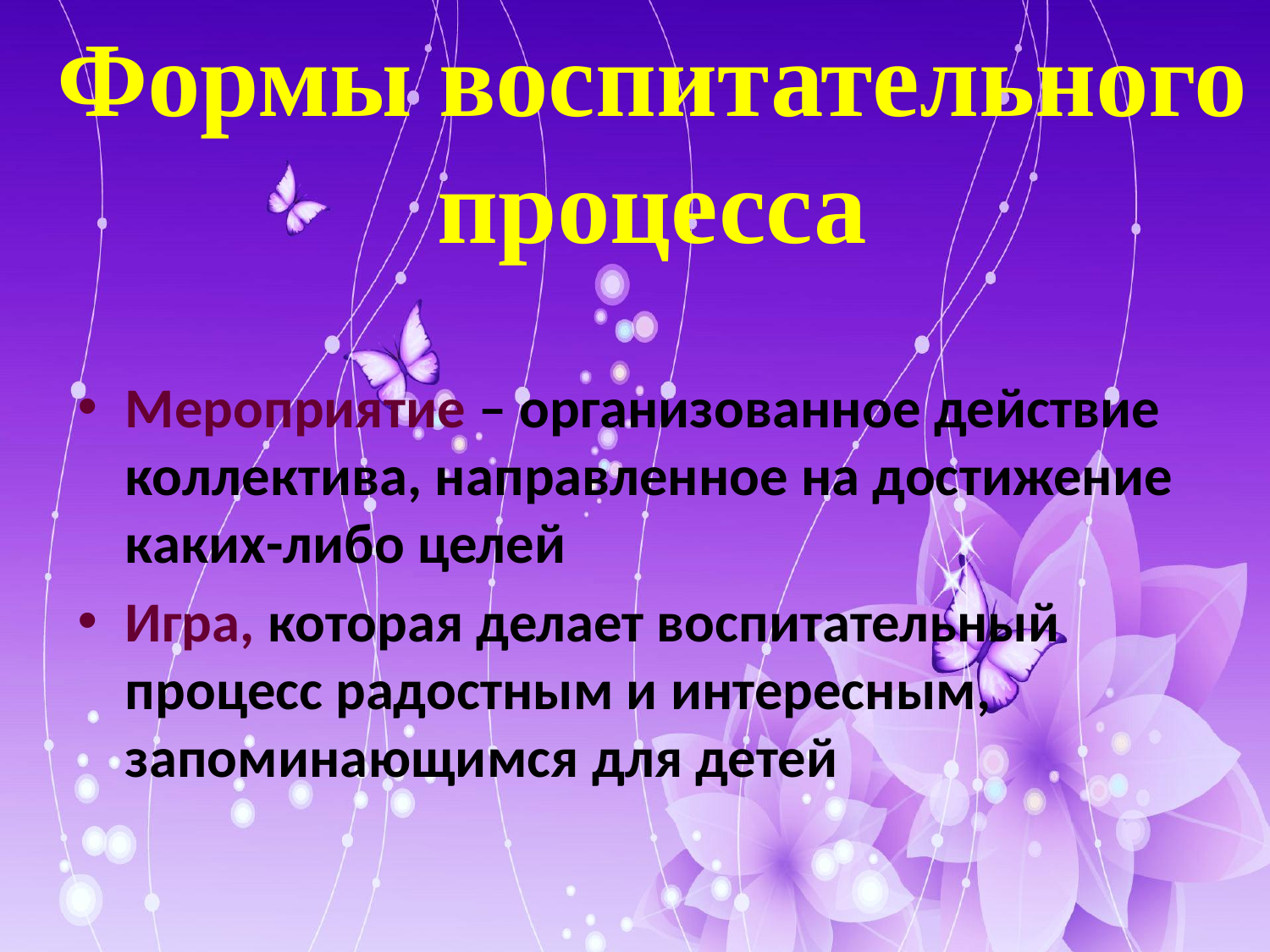

# Формы воспитательного процесса

Мероприятие – организованное действие коллектива, направленное на достижение каких-либо целей
Игра, которая делает воспитательный процесс радостным и интересным, запоминающимся для детей